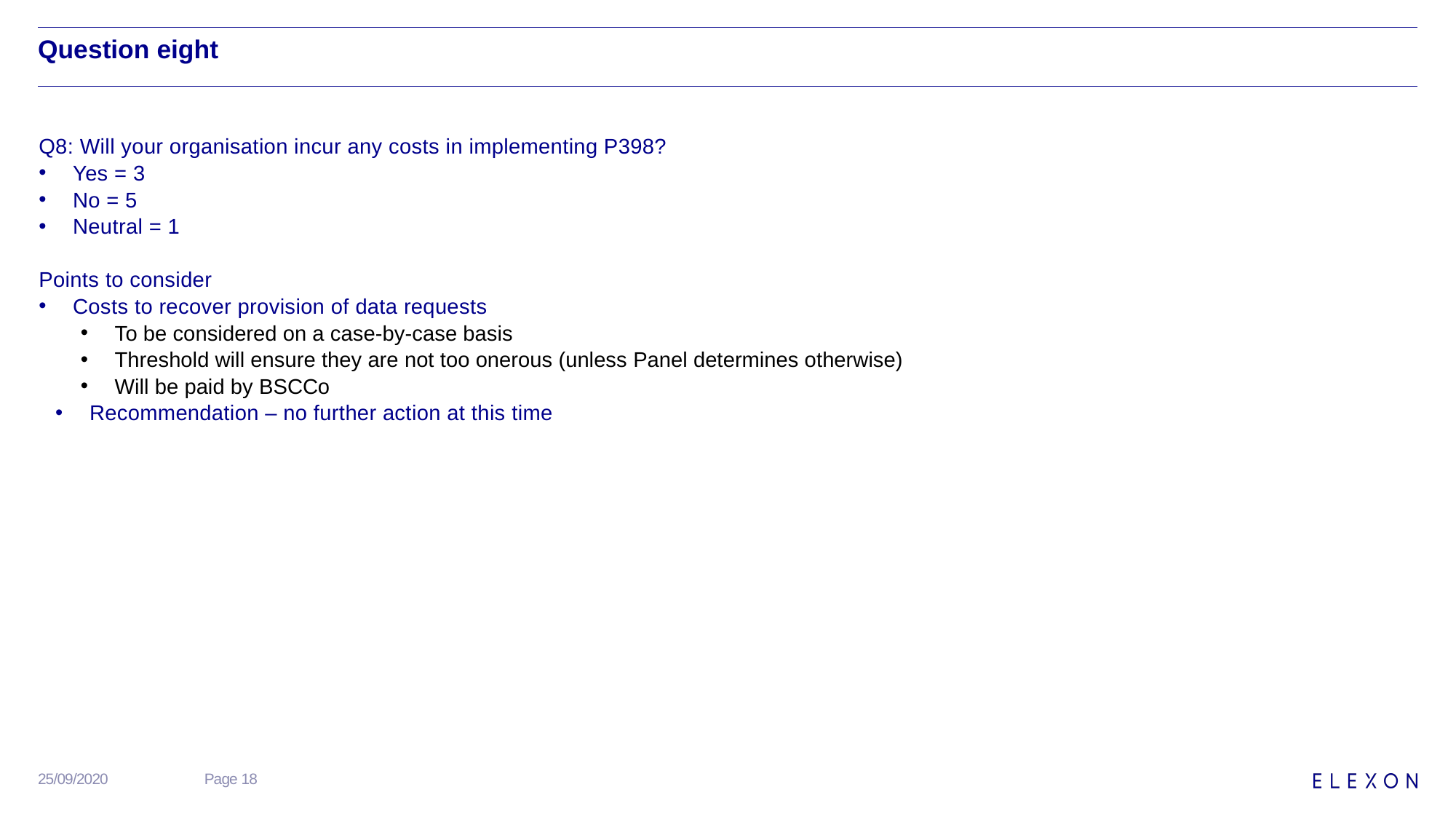

# Question eight
Q8: Will your organisation incur any costs in implementing P398?
Yes = 3
No = 5
Neutral = 1

Points to consider
Costs to recover provision of data requests
To be considered on a case-by-case basis
Threshold will ensure they are not too onerous (unless Panel determines otherwise)
Will be paid by BSCCo
Recommendation – no further action at this time

25/09/2020
Page 18